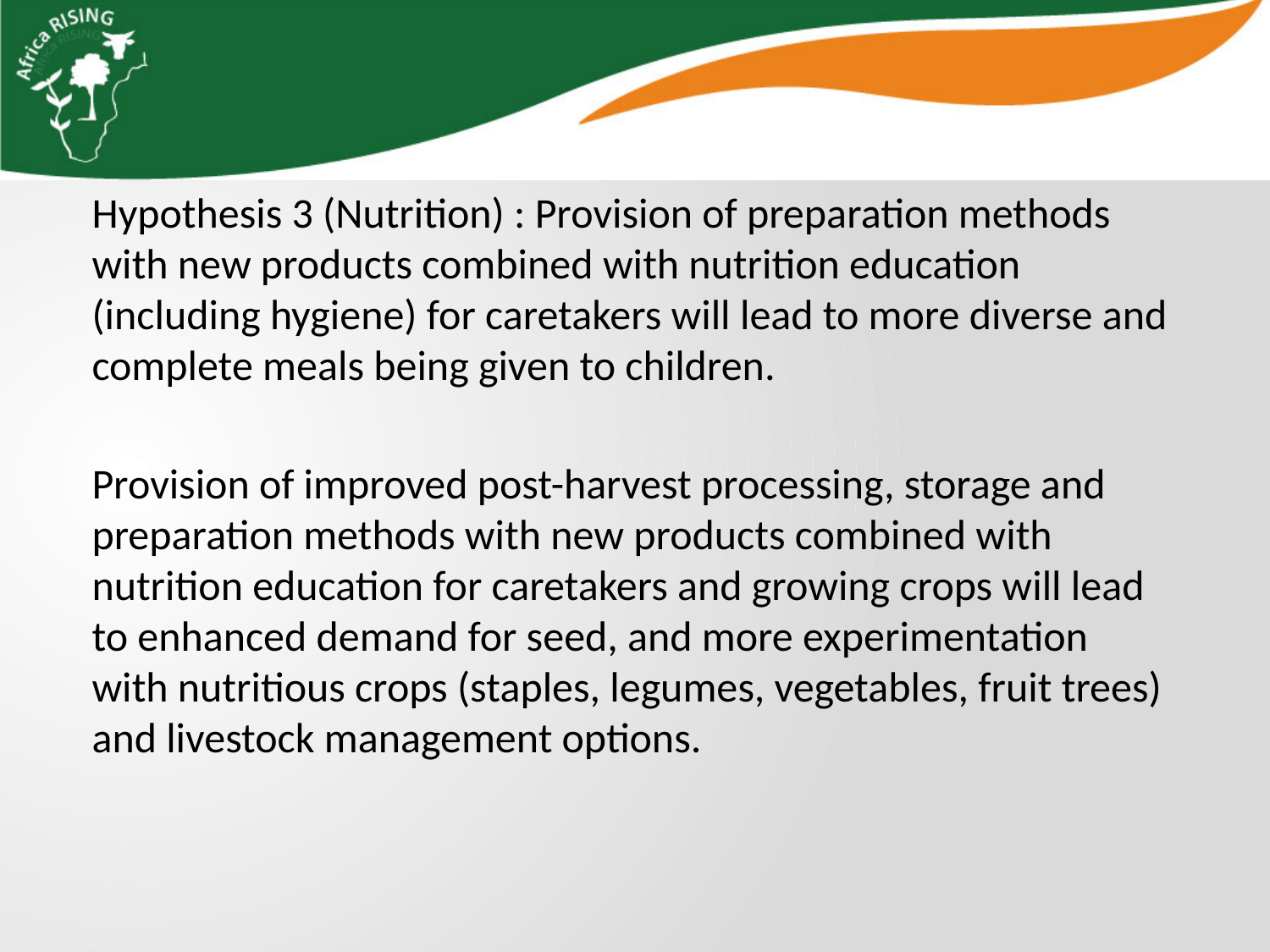

Hypothesis 3 (Nutrition) : Provision of preparation methods with new products combined with nutrition education (including hygiene) for caretakers will lead to more diverse and complete meals being given to children.

Provision of improved post-harvest processing, storage and preparation methods with new products combined with nutrition education for caretakers and growing crops will lead to enhanced demand for seed, and more experimentation with nutritious crops (staples, legumes, vegetables, fruit trees) and livestock management options.